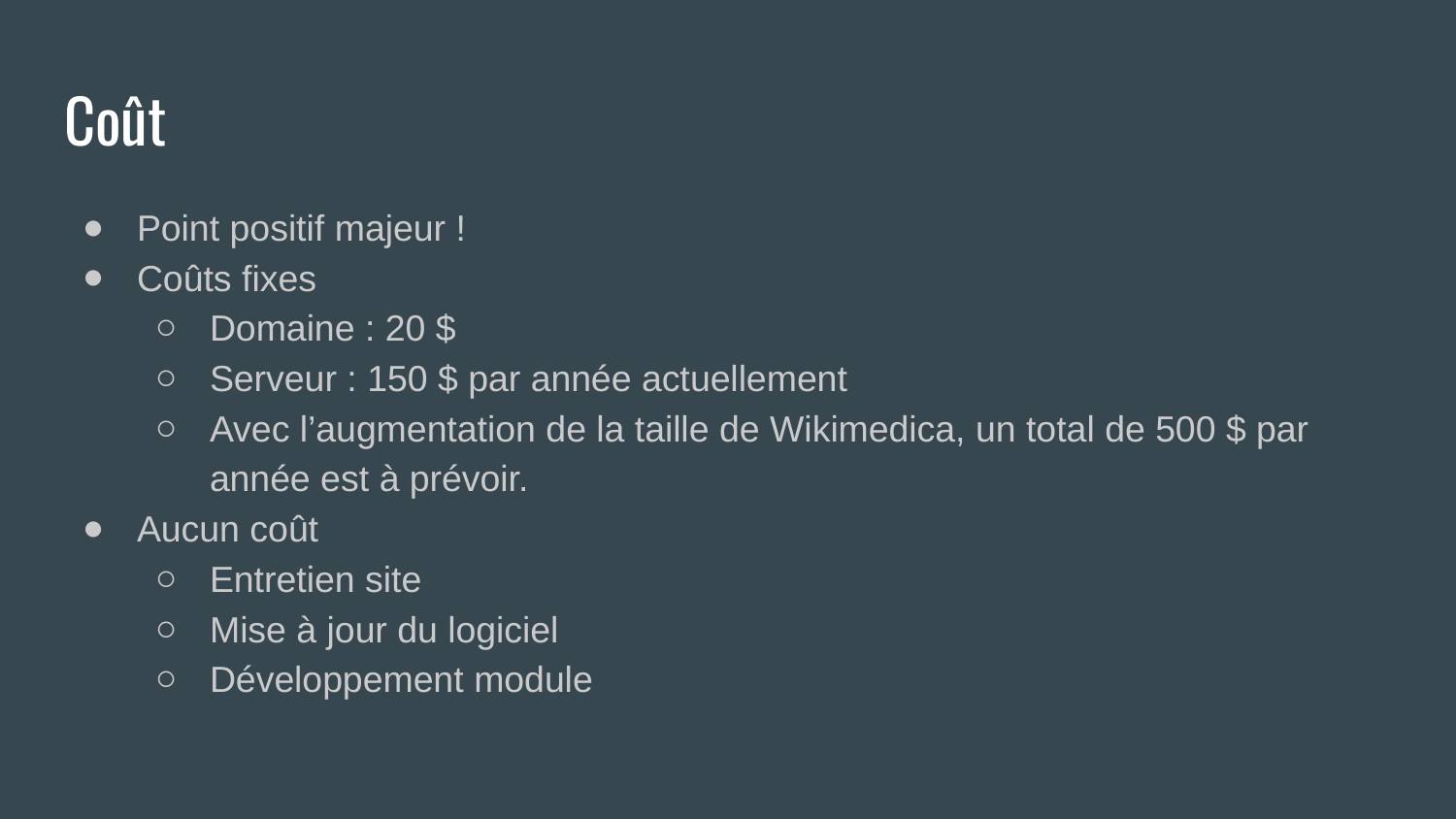

# Coût
Point positif majeur !
Coûts fixes
Domaine : 20 $
Serveur : 150 $ par année actuellement
Avec l’augmentation de la taille de Wikimedica, un total de 500 $ par année est à prévoir.
Aucun coût
Entretien site
Mise à jour du logiciel
Développement module